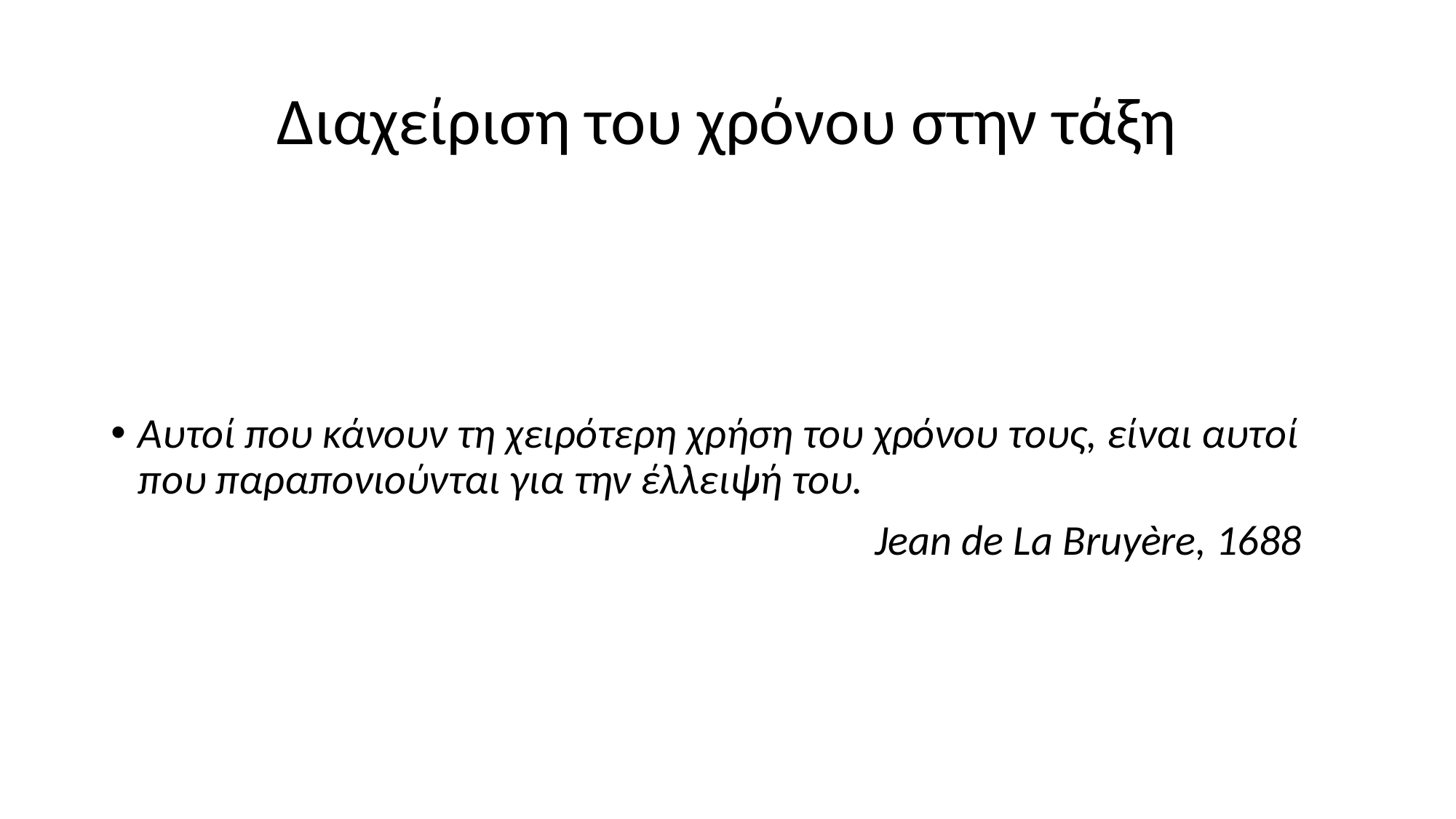

# Διαχείριση του χρόνου στην τάξη

Αυτοί που κάνουν τη χειρότερη χρήση του χρόνου τους, είναι αυτοί που παραπονιούνται για την έλλειψή του.
							Jean de La Bruyère, 1688